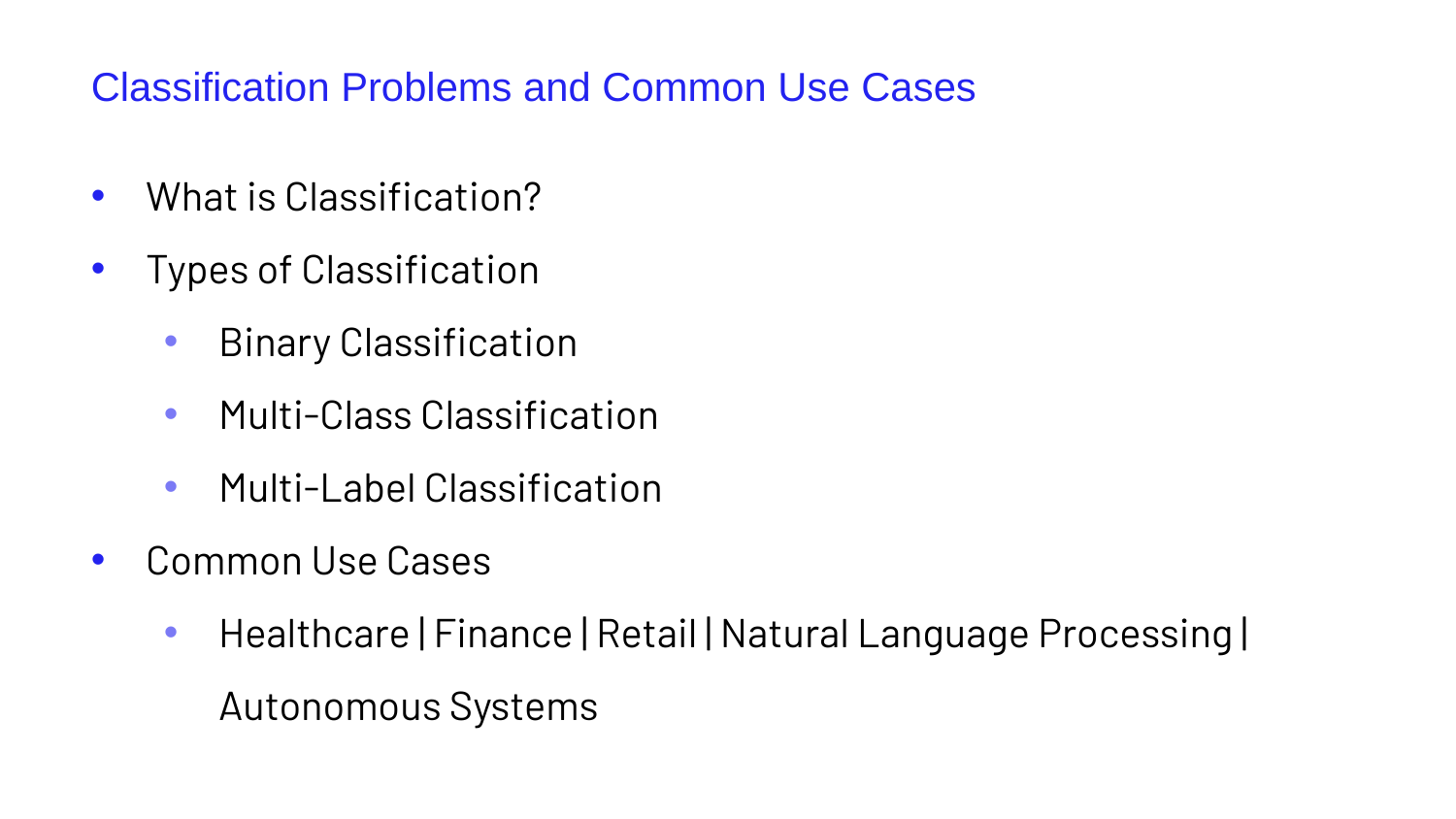

Classification Problems and Common Use Cases
What is Classification?
Types of Classification
Binary Classification
Multi-Class Classification
Multi-Label Classification
Common Use Cases
Healthcare | Finance | Retail | Natural Language Processing | Autonomous Systems